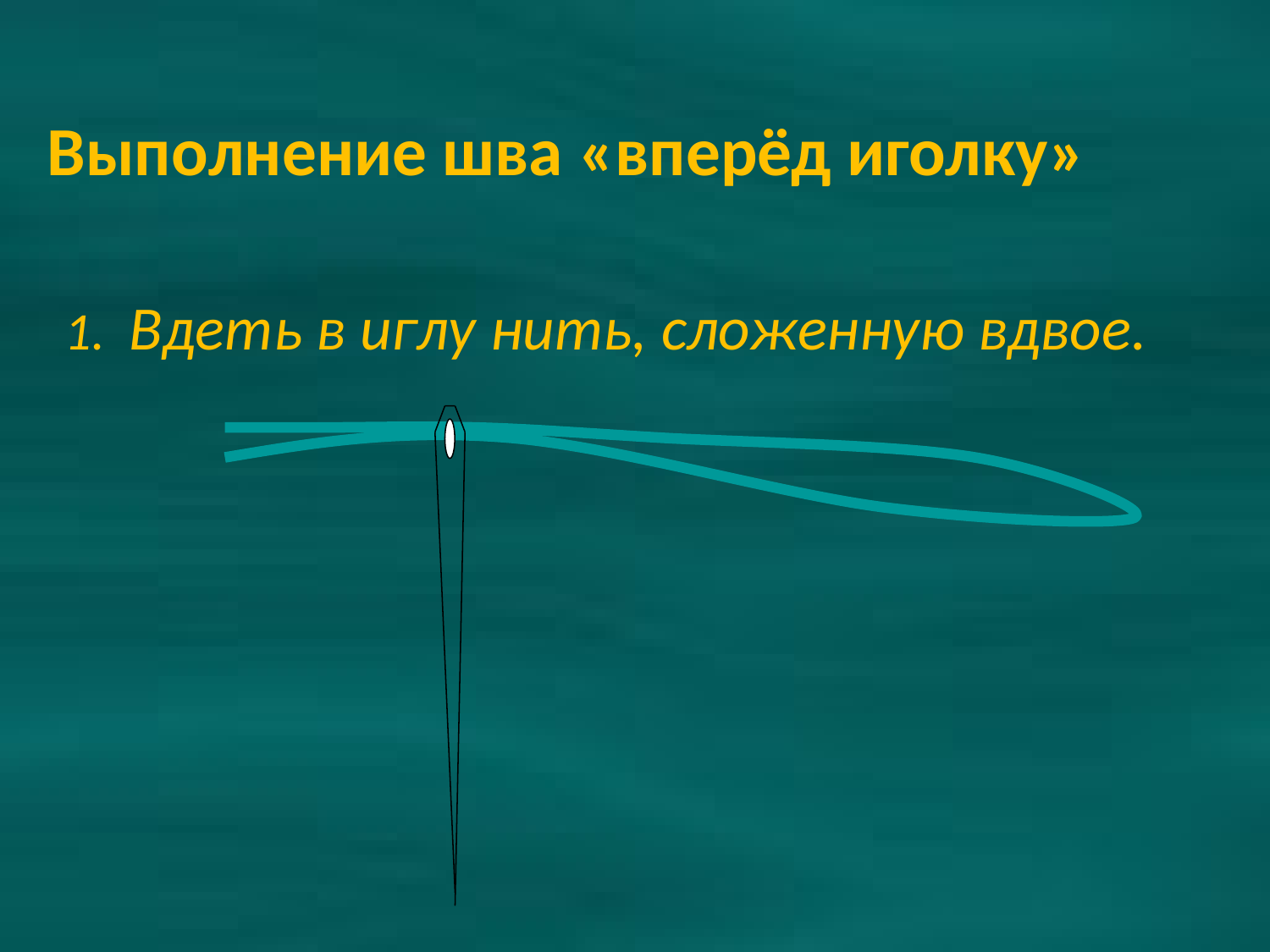

Выполнение шва «вперёд иголку»
# 1.  Вдеть в иглу нить, сложенную вдвое.